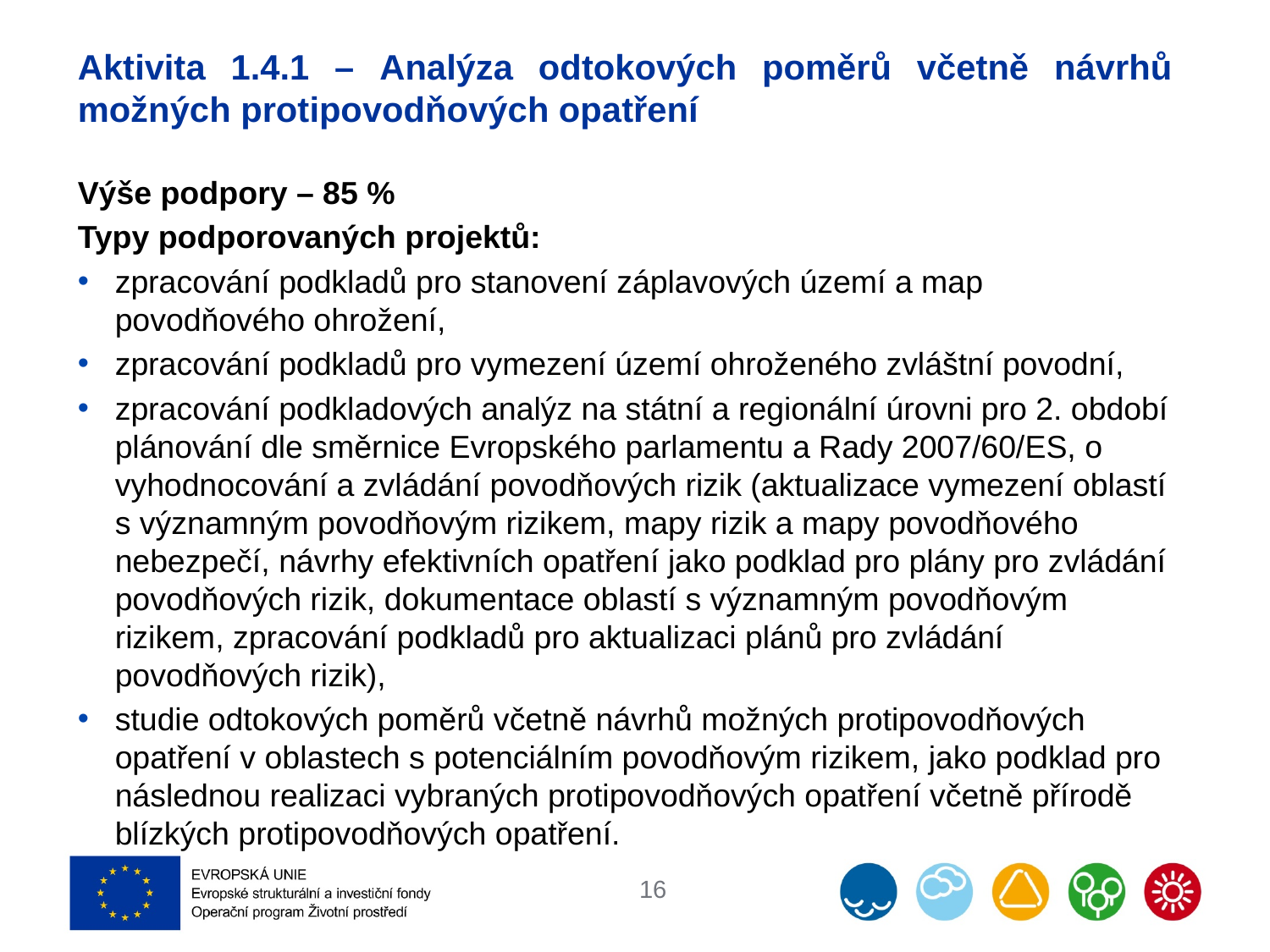

# Aktivita 1.4.1 – Analýza odtokových poměrů včetně návrhů možných protipovodňových opatření
Výše podpory – 85 %
Typy podporovaných projektů:
zpracování podkladů pro stanovení záplavových území a map povodňového ohrožení,
zpracování podkladů pro vymezení území ohroženého zvláštní povodní,
zpracování podkladových analýz na státní a regionální úrovni pro 2. období plánování dle směrnice Evropského parlamentu a Rady 2007/60/ES, o vyhodnocování a zvládání povodňových rizik (aktualizace vymezení oblastí s významným povodňovým rizikem, mapy rizik a mapy povodňového nebezpečí, návrhy efektivních opatření jako podklad pro plány pro zvládání povodňových rizik, dokumentace oblastí s významným povodňovým rizikem, zpracování podkladů pro aktualizaci plánů pro zvládání povodňových rizik),
studie odtokových poměrů včetně návrhů možných protipovodňových opatření v oblastech s potenciálním povodňovým rizikem, jako podklad pro následnou realizaci vybraných protipovodňových opatření včetně přírodě blízkých protipovodňových opatření.

16